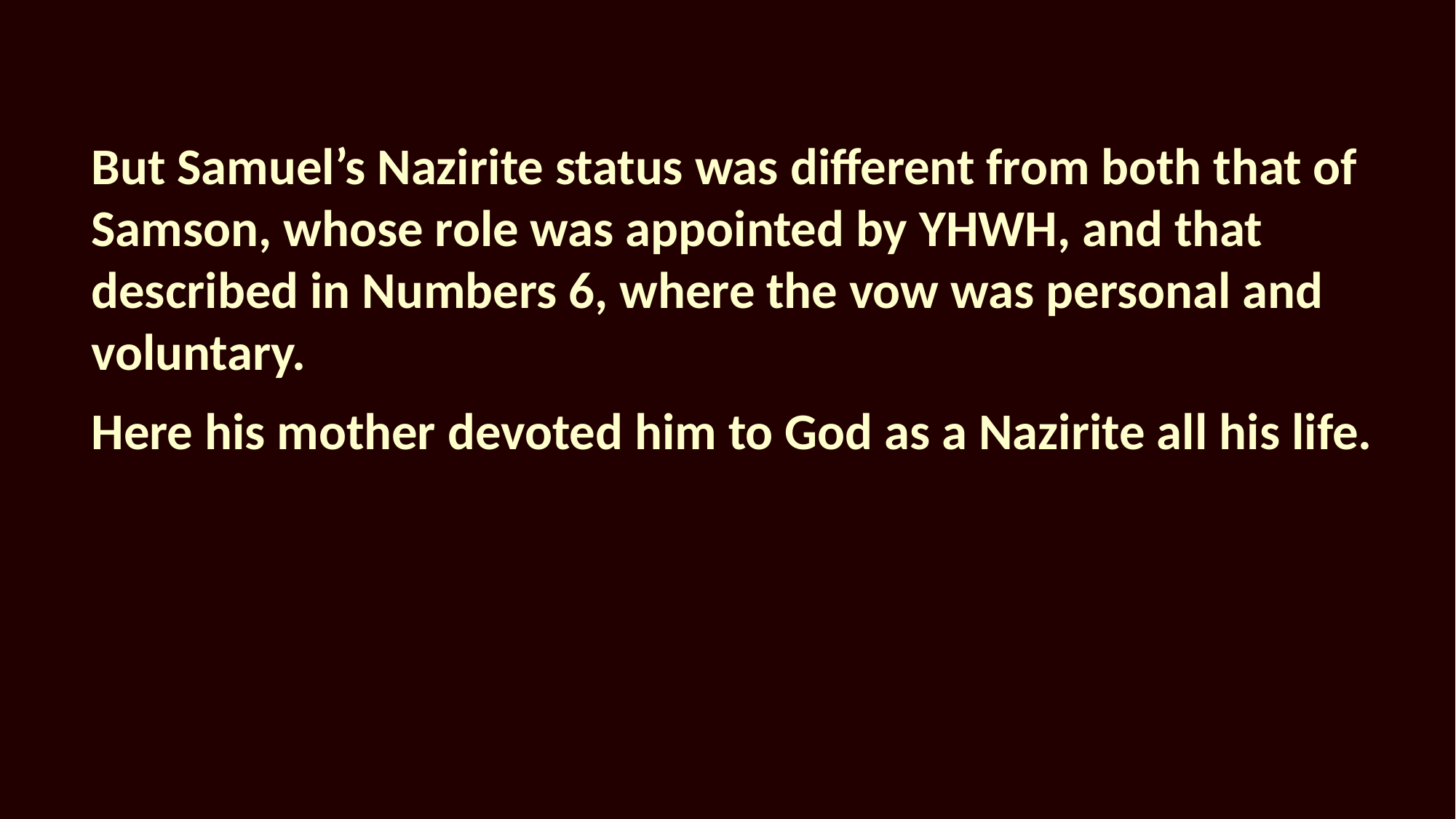

But Samuel’s Nazirite status was different from both that of Samson, whose role was appointed by YHWH, and that described in Numbers 6, where the vow was personal and voluntary.
Here his mother devoted him to God as a Nazirite all his life.